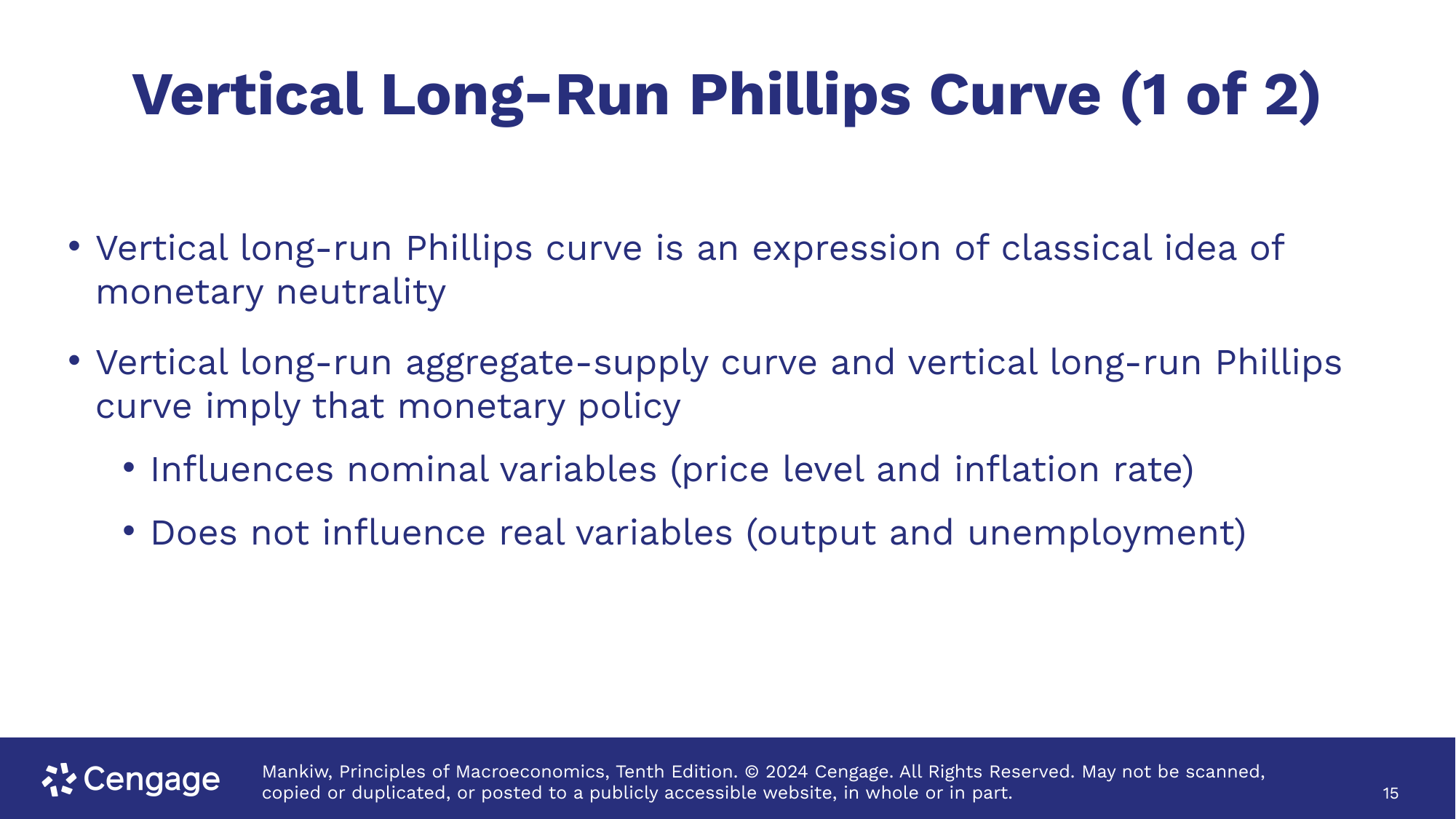

# Vertical Long-Run Phillips Curve (1 of 2)
Vertical long-run Phillips curve is an expression of classical idea of monetary neutrality
Vertical long-run aggregate-supply curve and vertical long-run Phillips curve imply that monetary policy
Influences nominal variables (price level and inflation rate)
Does not influence real variables (output and unemployment)